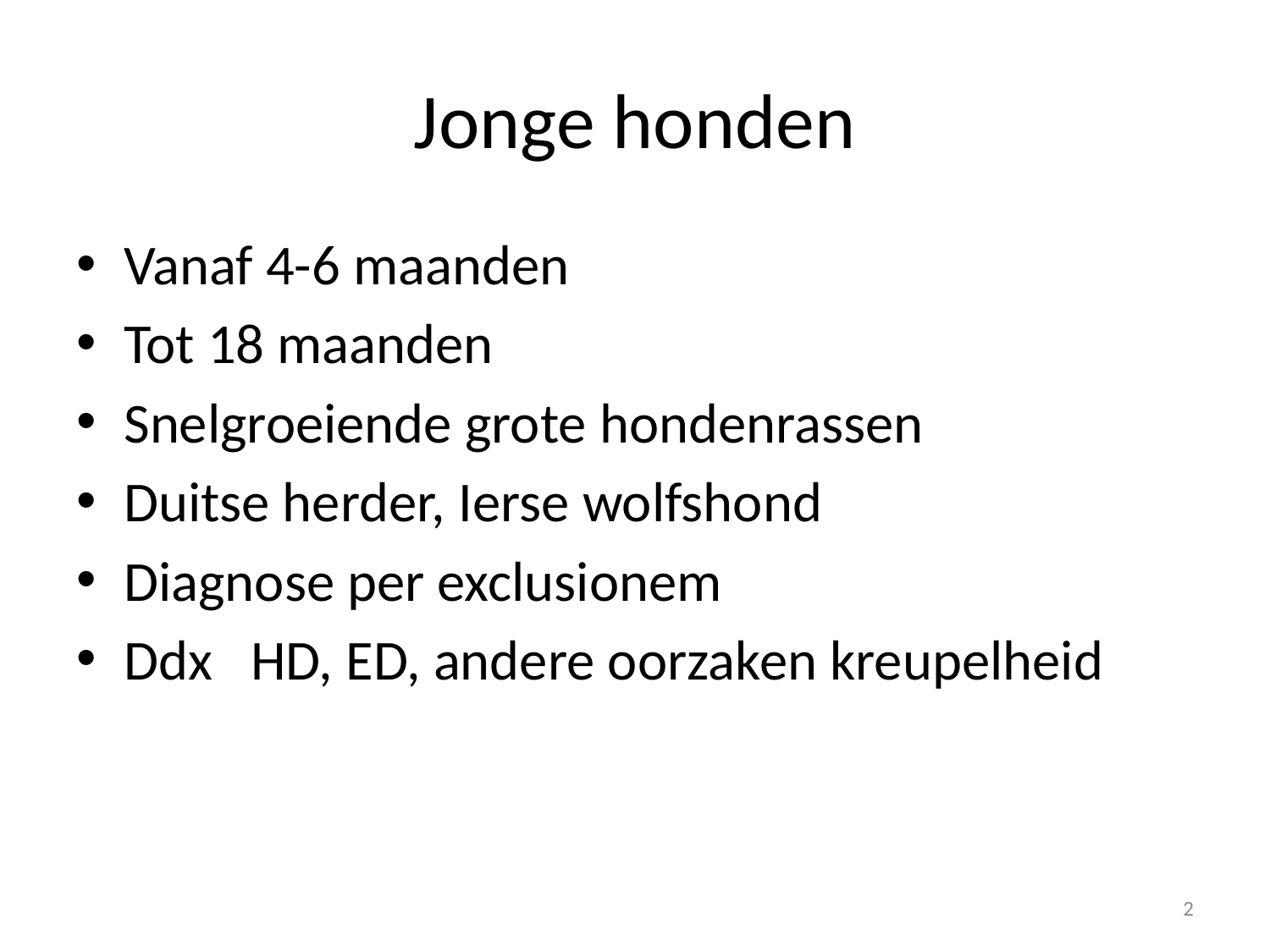

# Jonge honden
Vanaf 4-6 maanden
Tot 18 maanden
Snelgroeiende grote hondenrassen
Duitse herder, Ierse wolfshond
Diagnose per exclusionem
Ddx 	HD, ED, andere oorzaken kreupelheid

2